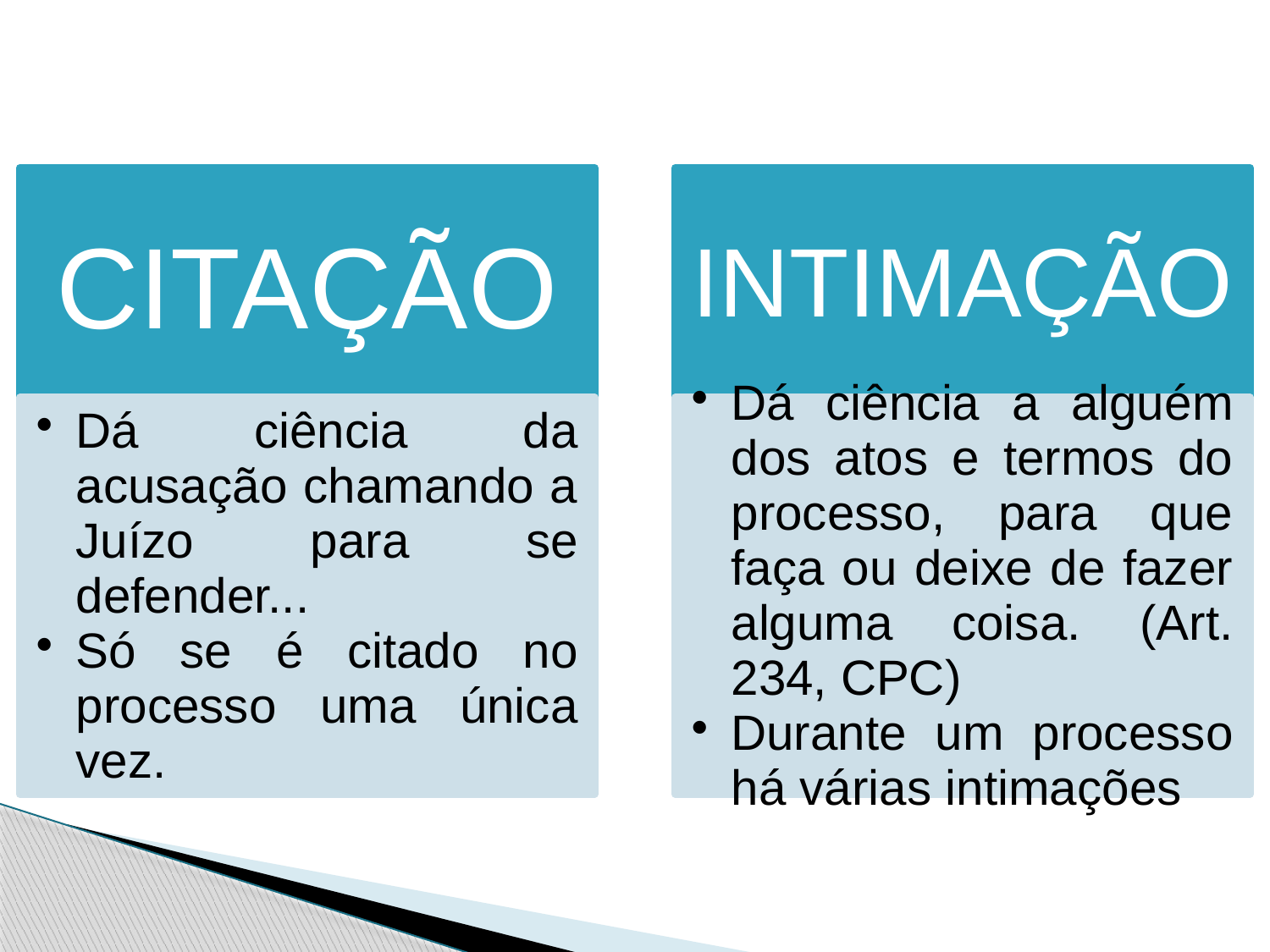

CITAÇÃO
Dá ciência da acusação chamando a Juízo para se defender...
Só se é citado no processo uma única vez.
INTIMAÇÃO
Dá ciência a alguém dos atos e termos do processo, para que faça ou deixe de fazer alguma coisa. (Art. 234, CPC)
Durante um processo há várias intimações